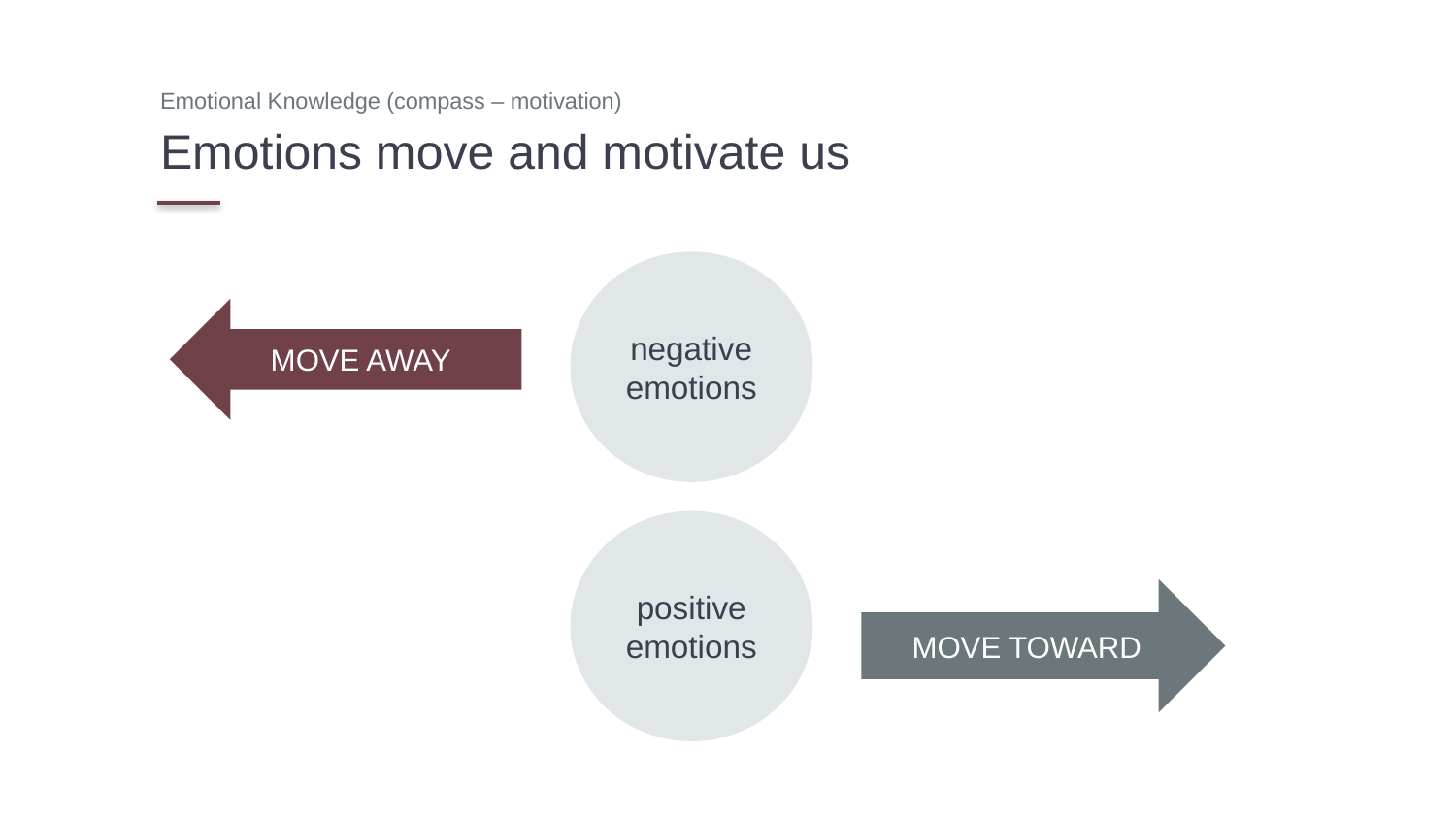

Emotional Knowledge (compass – motivation)
# Emotions move and motivate us
negative
emotions
MOVE AWAY
positive
emotions
MOVE TOWARD